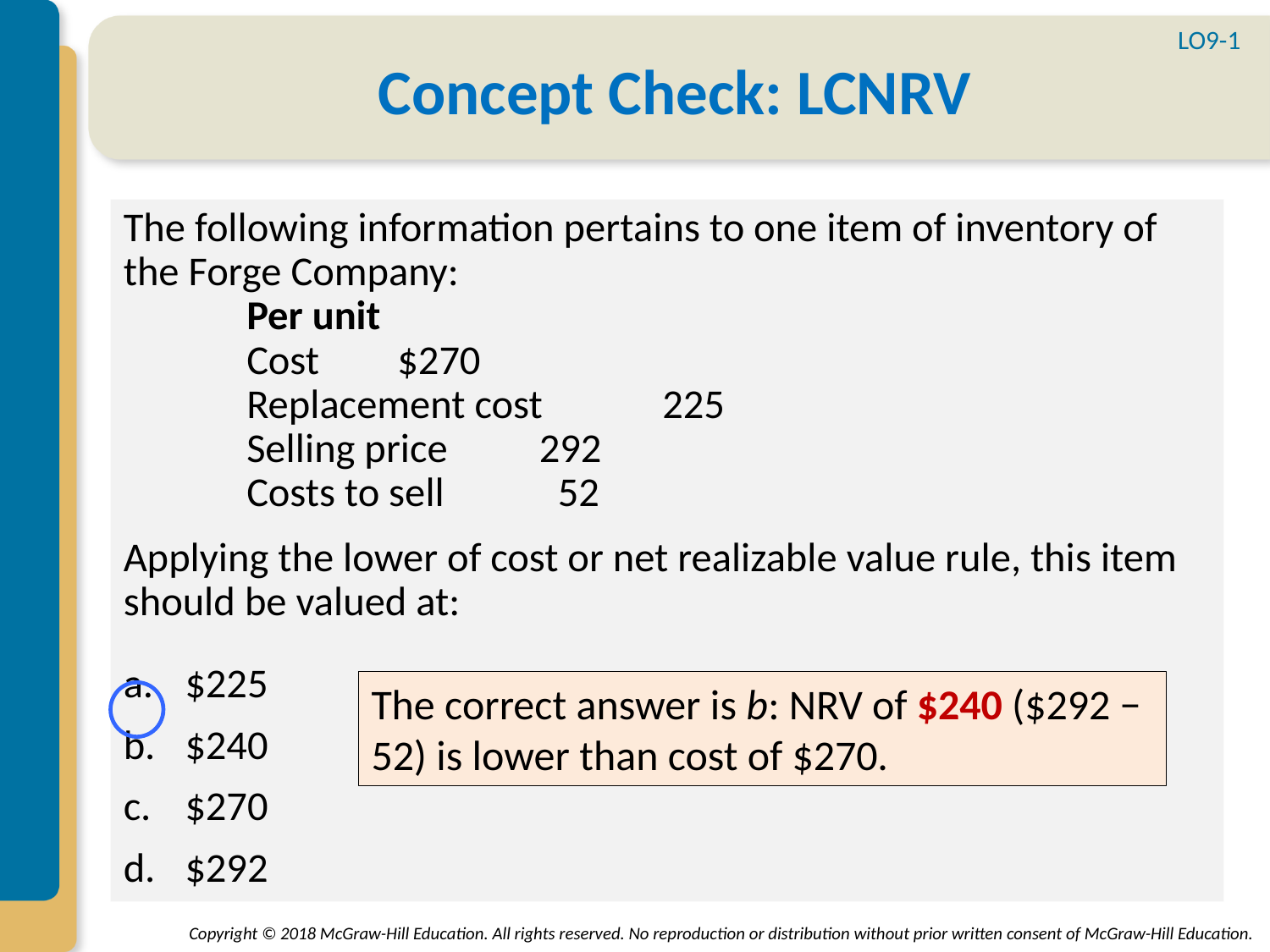

LO9-1
# Concept Check: LCNRV
The following information pertains to one item of inventory of the Forge Company:
				Per unit
	Cost			   $270
	Replacement cost	     225
	Selling price		     292
	Costs to sell		       52
Applying the lower of cost or net realizable value rule, this item should be valued at:
$225
$240
$270
$292

The correct answer is b: NRV of $240 ($292 − 52) is lower than cost of $270.